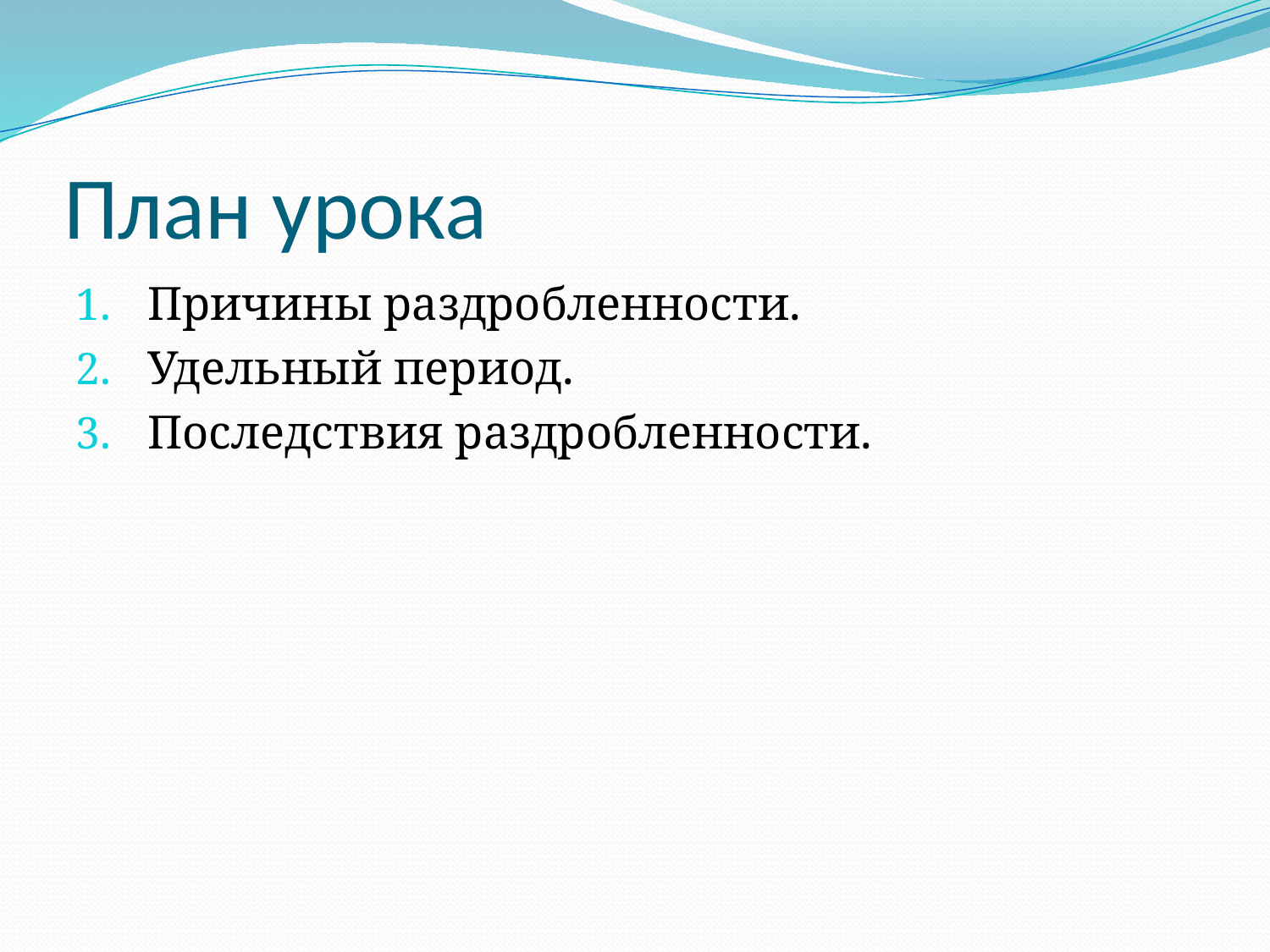

# План урока
Причины раздробленности.
Удельный период.
Последствия раздробленности.